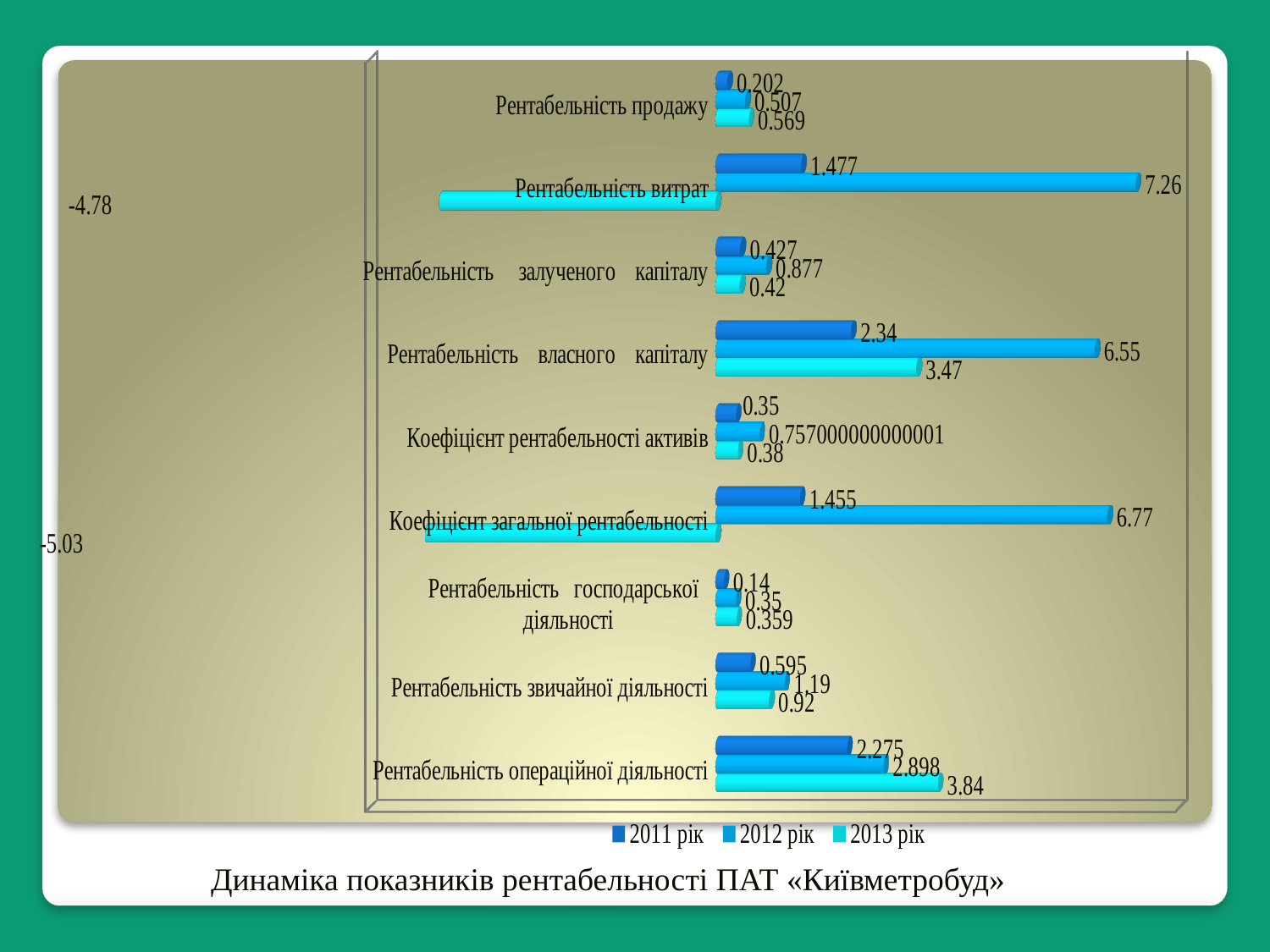

[unsupported chart]

Динаміка показників рентабельності ПАТ «Київметробуд»